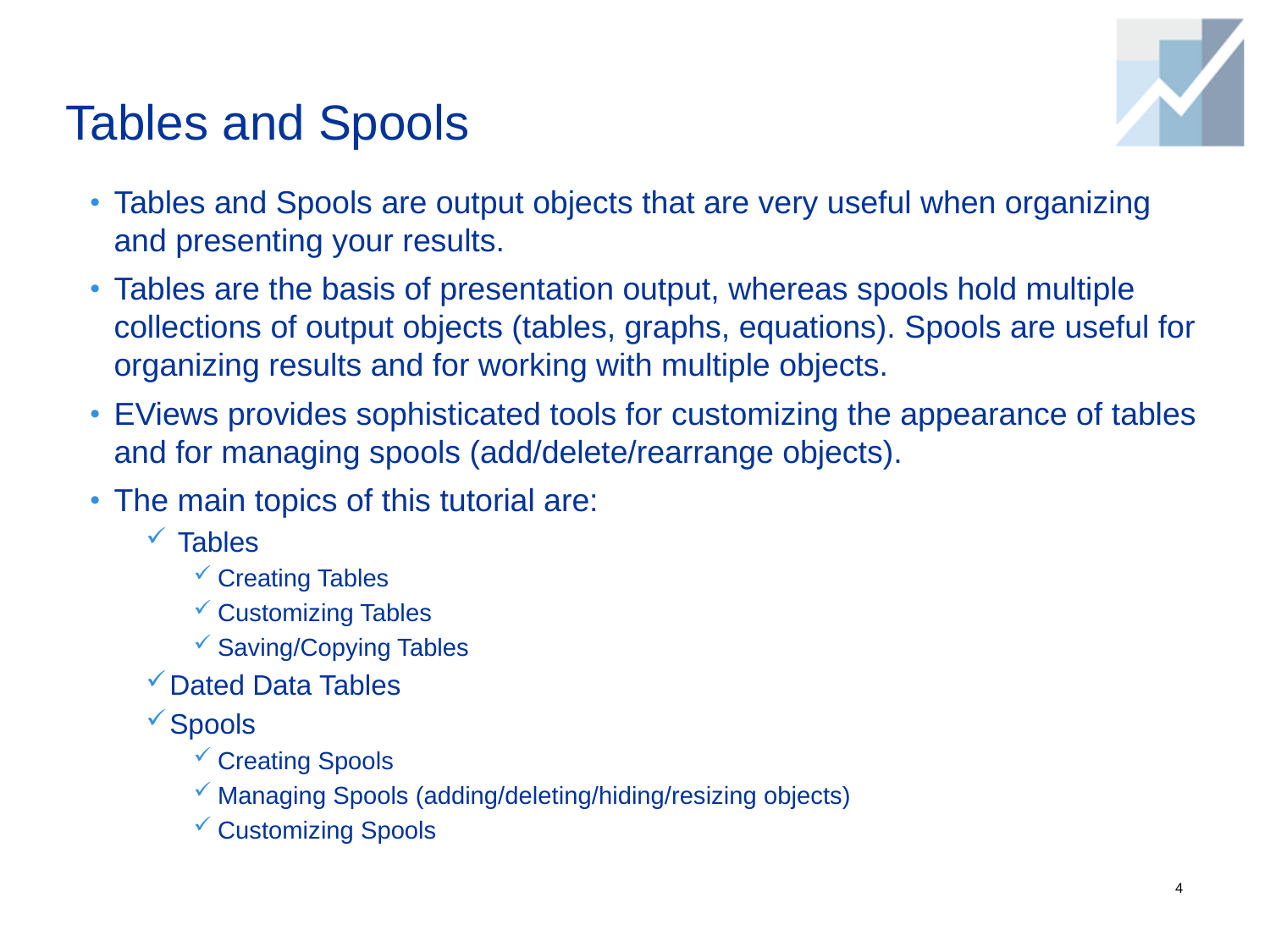

# Tables and Spools
Tables and Spools are output objects that are very useful when organizing and presenting your results.
Tables are the basis of presentation output, whereas spools hold multiple collections of output objects (tables, graphs, equations). Spools are useful for organizing results and for working with multiple objects.
EViews provides sophisticated tools for customizing the appearance of tables and for managing spools (add/delete/rearrange objects).
The main topics of this tutorial are:
 Tables
Creating Tables
Customizing Tables
Saving/Copying Tables
Dated Data Tables
Spools
Creating Spools
Managing Spools (adding/deleting/hiding/resizing objects)
Customizing Spools

4